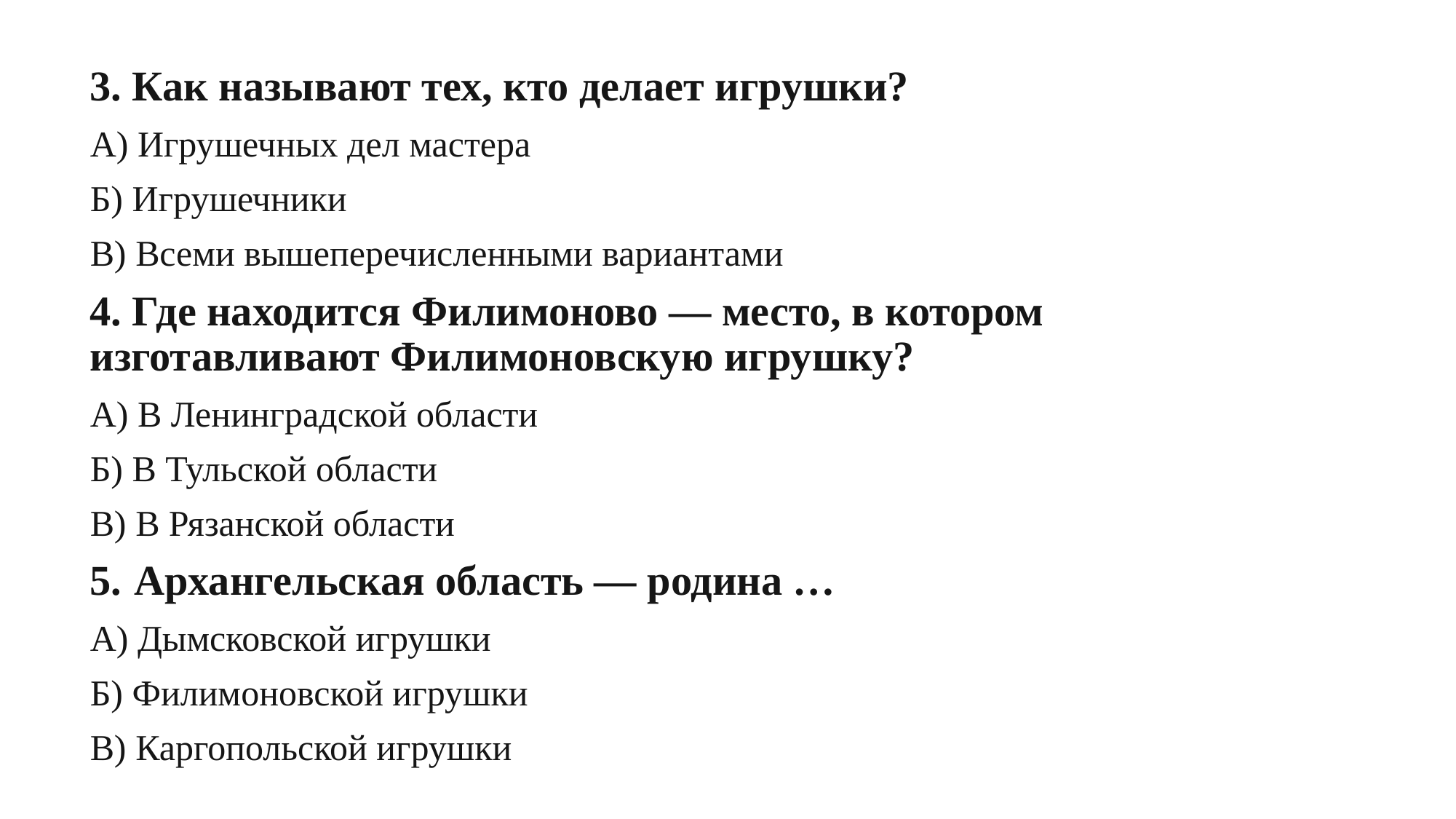

3. Как называют тех, кто делает игрушки?
А) Игрушечных дел мастера
Б) Игрушечники
В) Всеми вышеперечисленными вариантами
4. Где находится Филимоново — место, в котором изготавливают Филимоновскую игрушку?
А) В Ленинградской области
Б) В Тульской области
В) В Рязанской области
5. Архангельская область — родина …
А) Дымсковской игрушки
Б) Филимоновской игрушки
В) Каргопольской игрушки